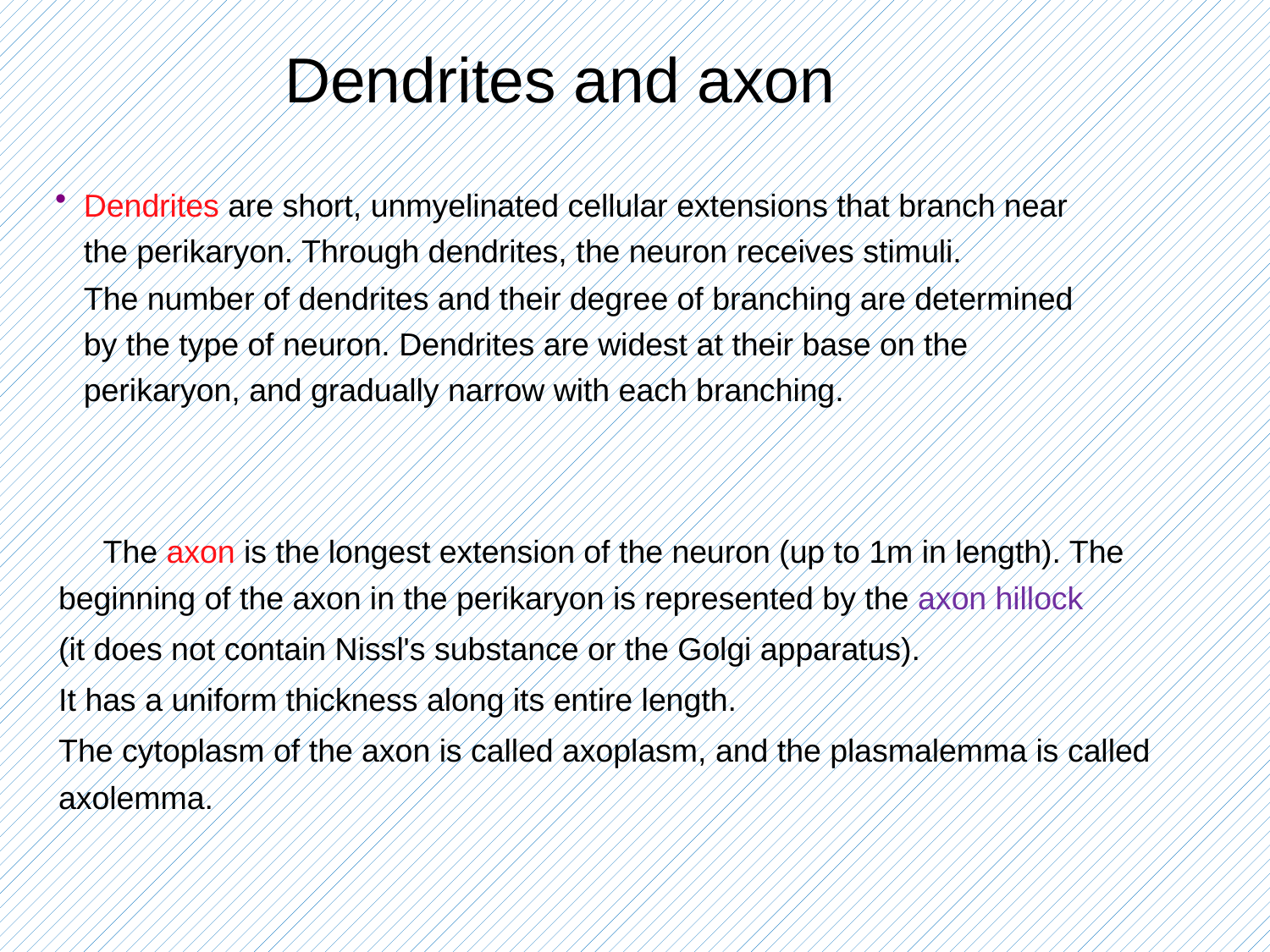

# Dendrites and axon
•
Dendrites are short, unmyelinated cellular extensions that branch near the perikaryon. Through dendrites, the neuron receives stimuli.
The number of dendrites and their degree of branching are determined by the type of neuron. Dendrites are widest at their base on the perikaryon, and gradually narrow with each branching.
	The axon is the longest extension of the neuron (up to 1m in length). The beginning of the axon in the perikaryon is represented by the axon hillock
(it does not contain Nissl's substance or the Golgi apparatus).
It has a uniform thickness along its entire length.
The cytoplasm of the axon is called axoplasm, and the plasmalemma is called axolemma.